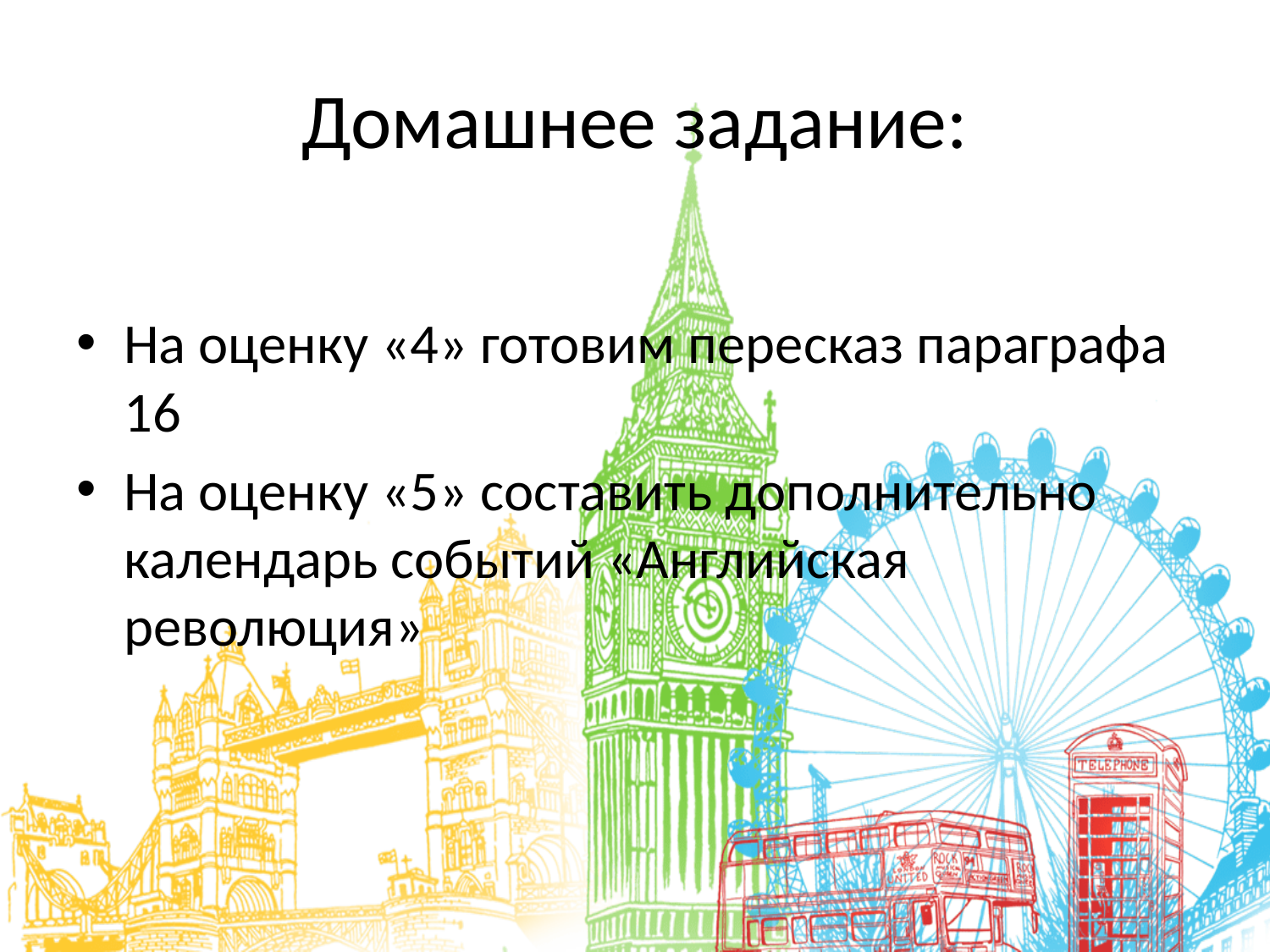

# Домашнее задание:

На оценку «4» готовим пересказ параграфа 16
На оценку «5» составить дополнительно календарь событий «Английская революция»